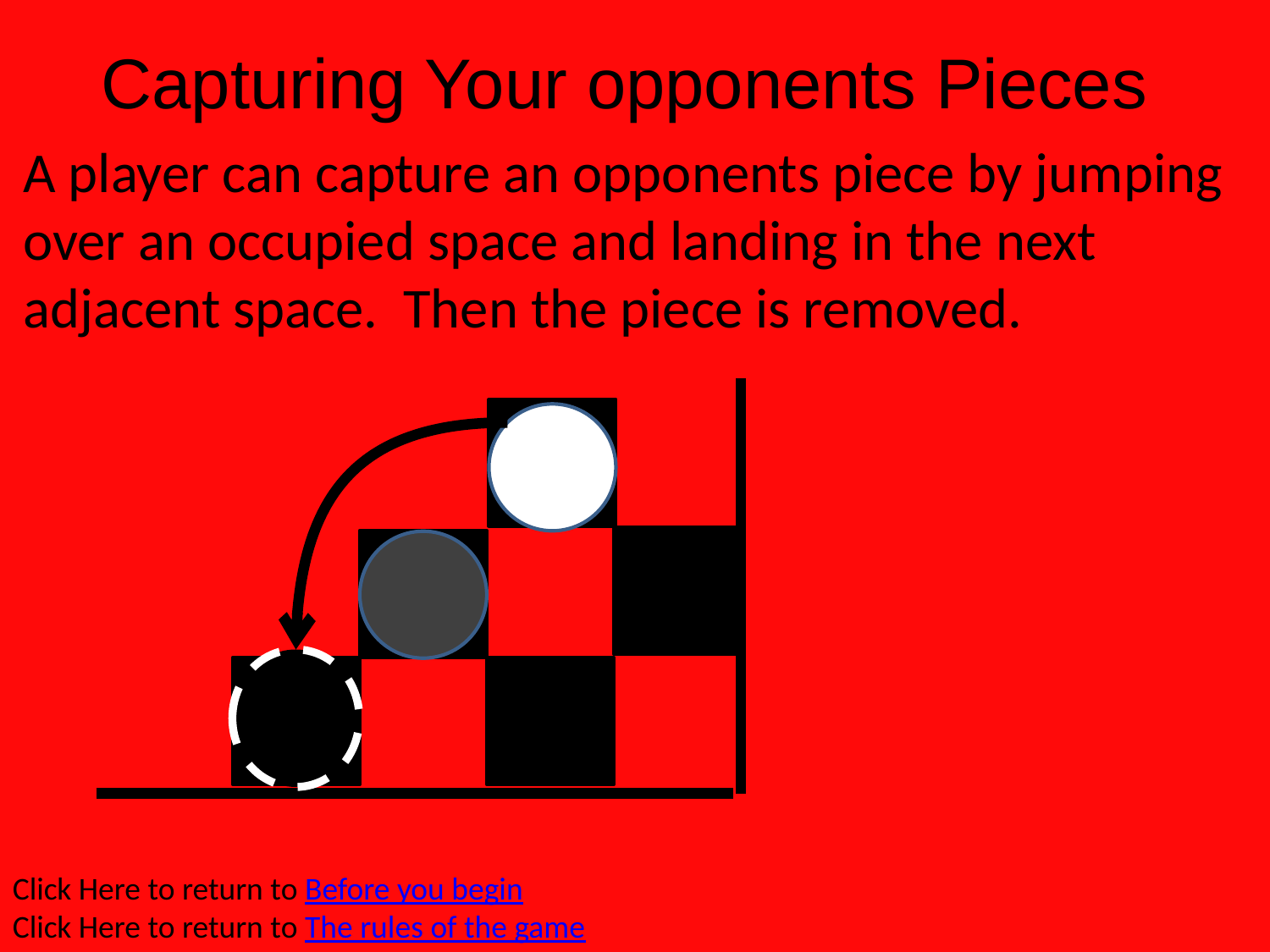

Capturing Your opponents Pieces
A player can capture an opponents piece by jumping over an occupied space and landing in the next adjacent space.  Then the piece is removed.

Click Here to return to Before you begin
Click Here to return to The rules of the game